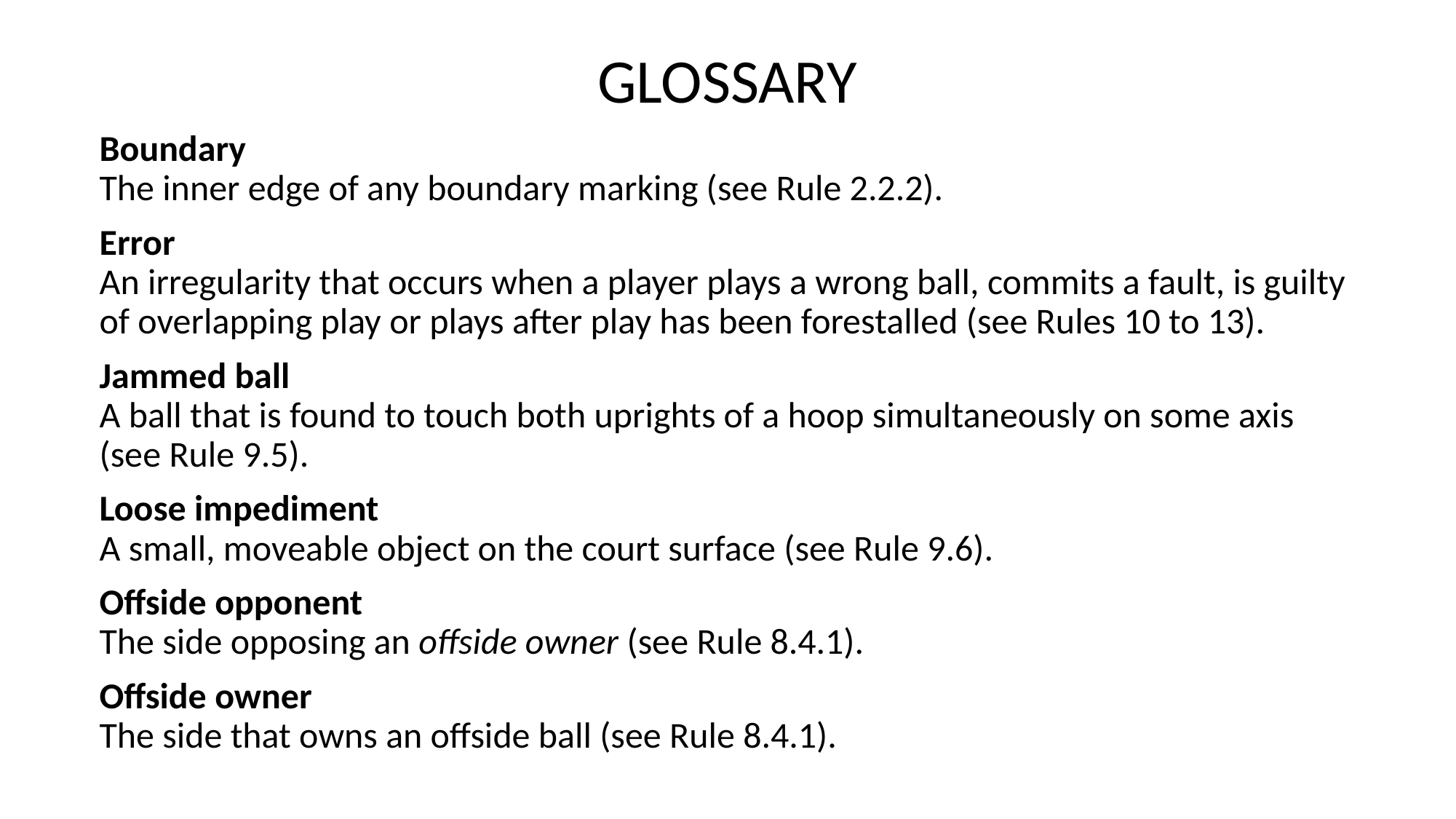

# GLOSSARY
Boundary
The inner edge of any boundary marking (see Rule 2.2.2).
Error
An irregularity that occurs when a player plays a wrong ball, commits a fault, is guilty of overlapping play or plays after play has been forestalled (see Rules 10 to 13).
Jammed ball
A ball that is found to touch both uprights of a hoop simultaneously on some axis (see Rule 9.5).
Loose impediment
A small, moveable object on the court surface (see Rule 9.6).
Offside opponent
The side opposing an offside owner (see Rule 8.4.1).
Offside owner
The side that owns an offside ball (see Rule 8.4.1).